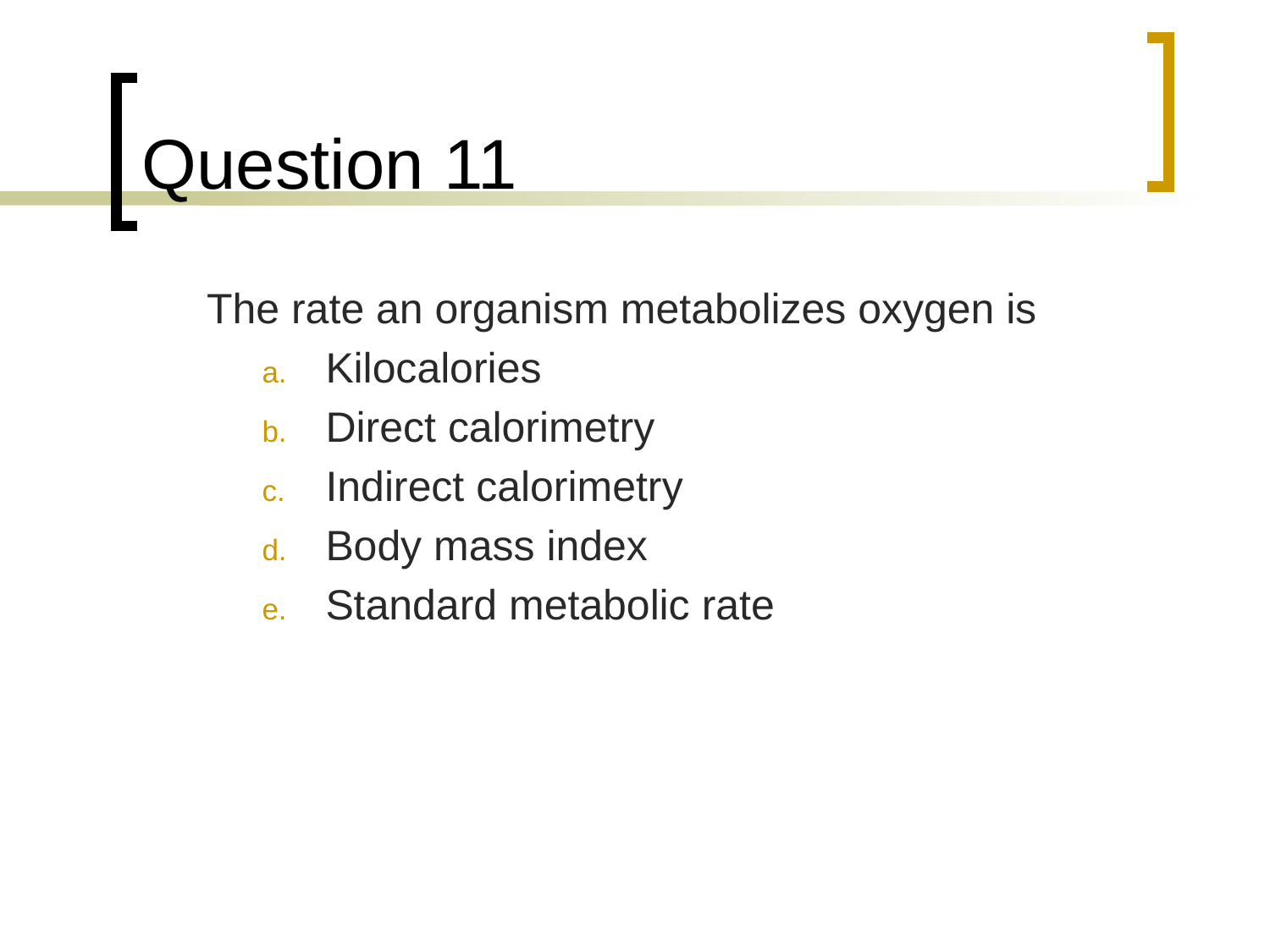

# Question 11
	The rate an organism metabolizes oxygen is
Kilocalories
Direct calorimetry
Indirect calorimetry
Body mass index
Standard metabolic rate